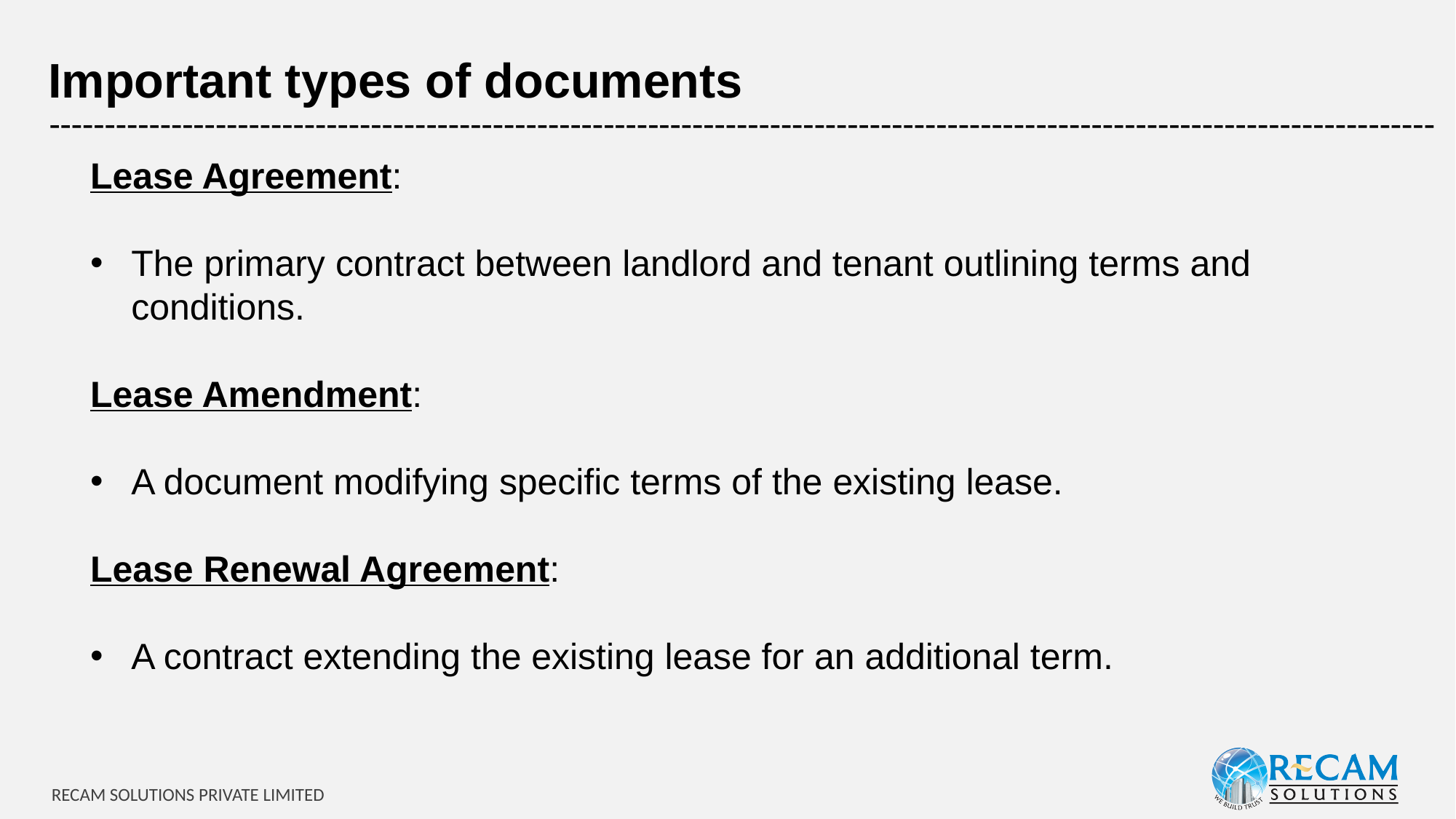

Important types of documents
-----------------------------------------------------------------------------------------------------------------------------
Lease Agreement:

The primary contract between landlord and tenant outlining terms and conditions.

Lease Amendment:

A document modifying specific terms of the existing lease.

Lease Renewal Agreement:

A contract extending the existing lease for an additional term.
RECAM SOLUTIONS PRIVATE LIMITED